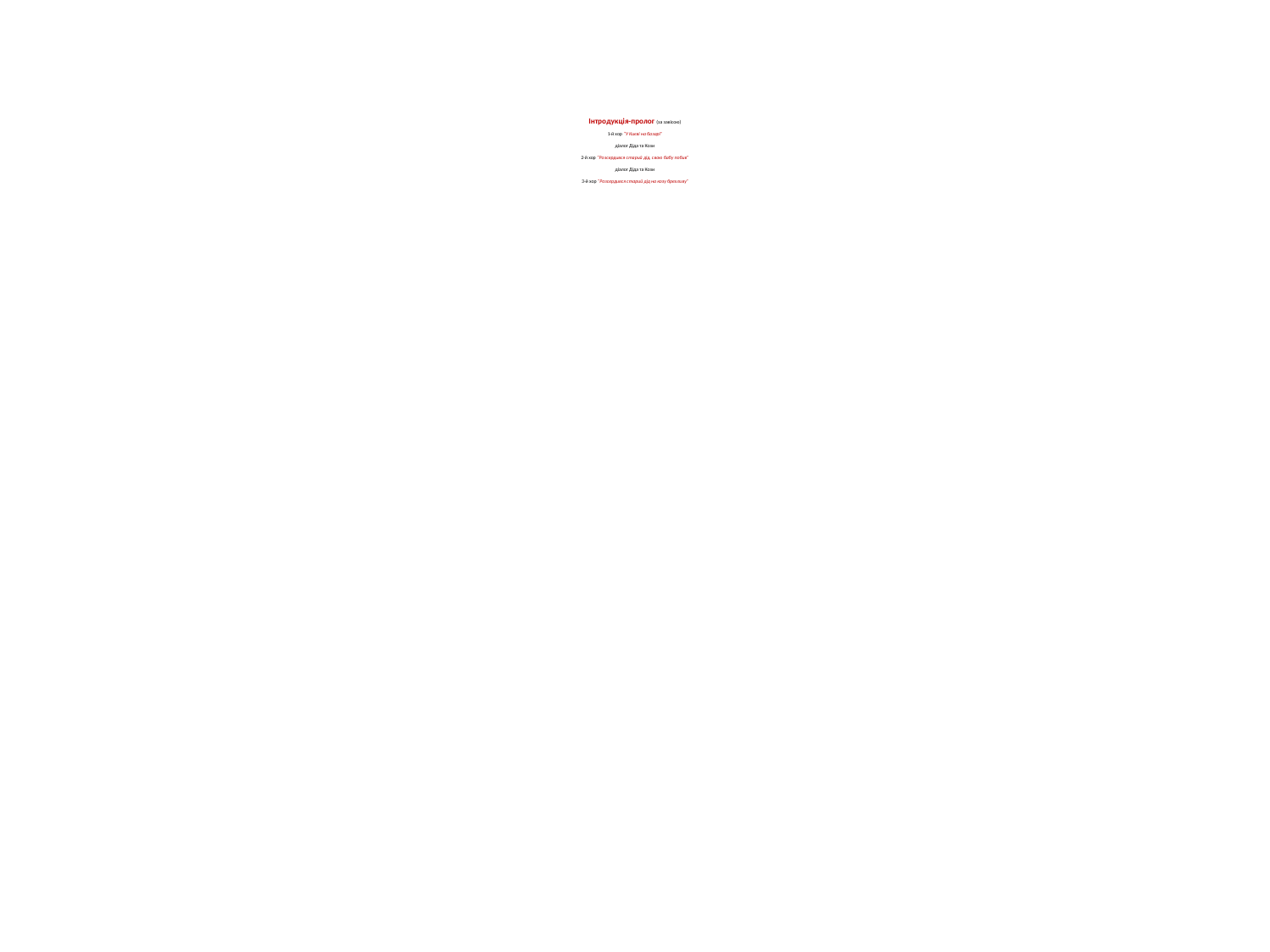

# Інтродукція-пролог (за завісою) 1-й хор “У Києві на базарі” діалог Діда та Кози 2-й хор “Розсердився старий дід, свою бабу побив” діалог Діда та Кози 3-й хор “Розсердився старий дід на козу брехливу”